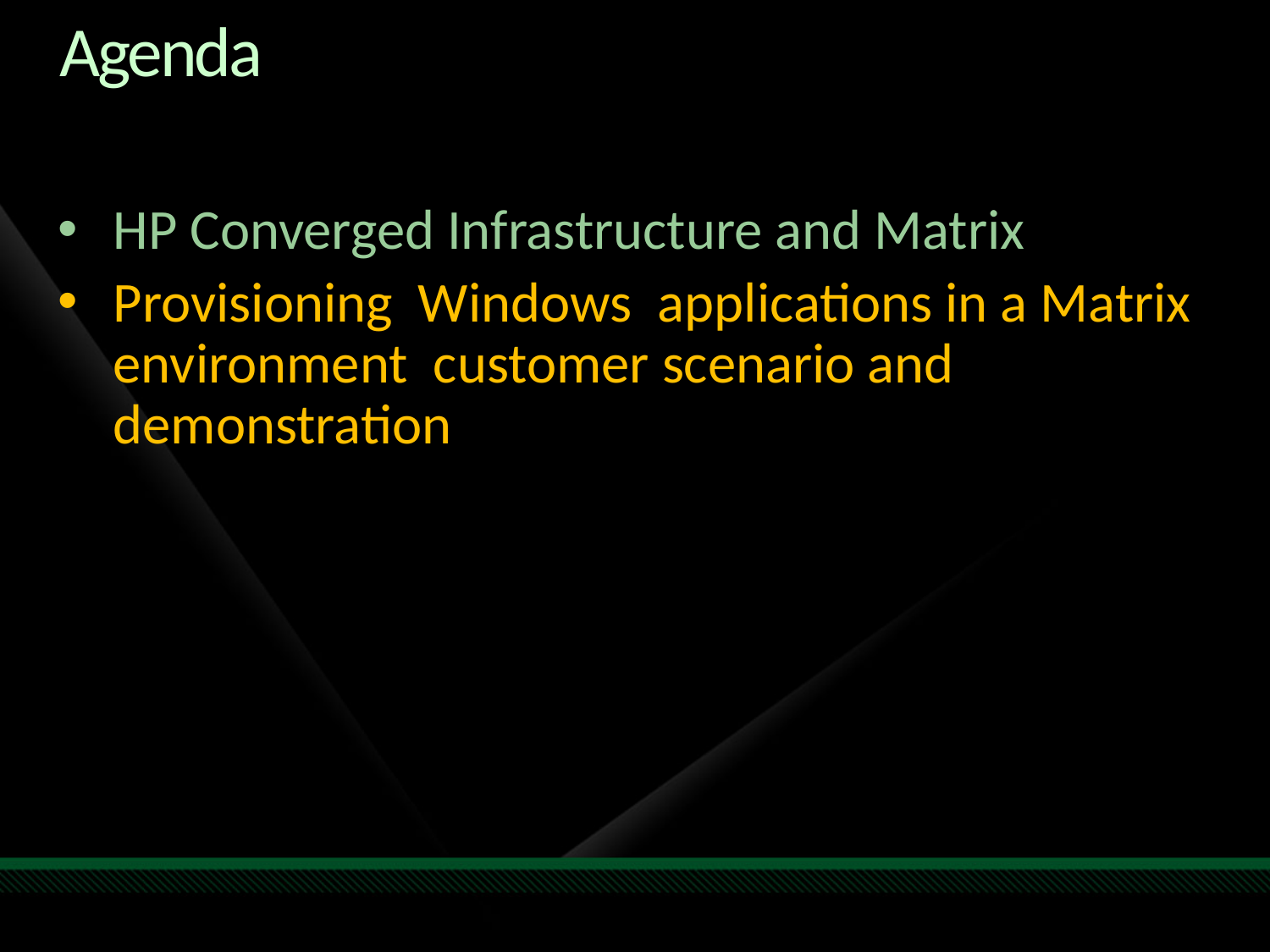

# Agenda
HP Converged Infrastructure and Matrix
Provisioning  Windows  applications in a Matrix environment  customer scenario and demonstration